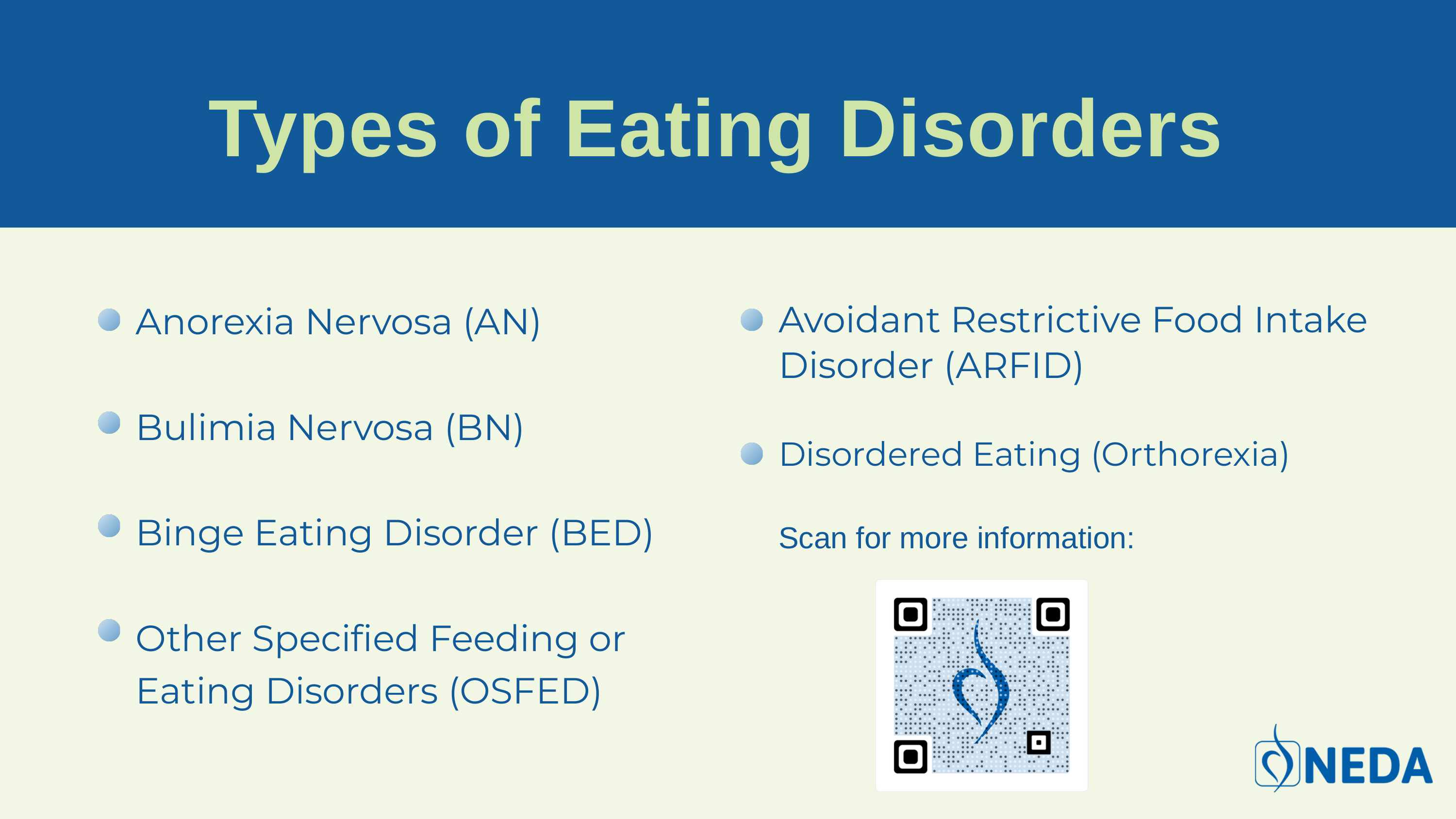

Types of Eating Disorders
Anorexia Nervosa (AN)

Bulimia Nervosa (BN)

Binge Eating Disorder (BED)

Other Specified Feeding or Eating Disorders (OSFED)
Avoidant Restrictive Food Intake Disorder (ARFID)

Disordered Eating (Orthorexia)

Scan for more information: